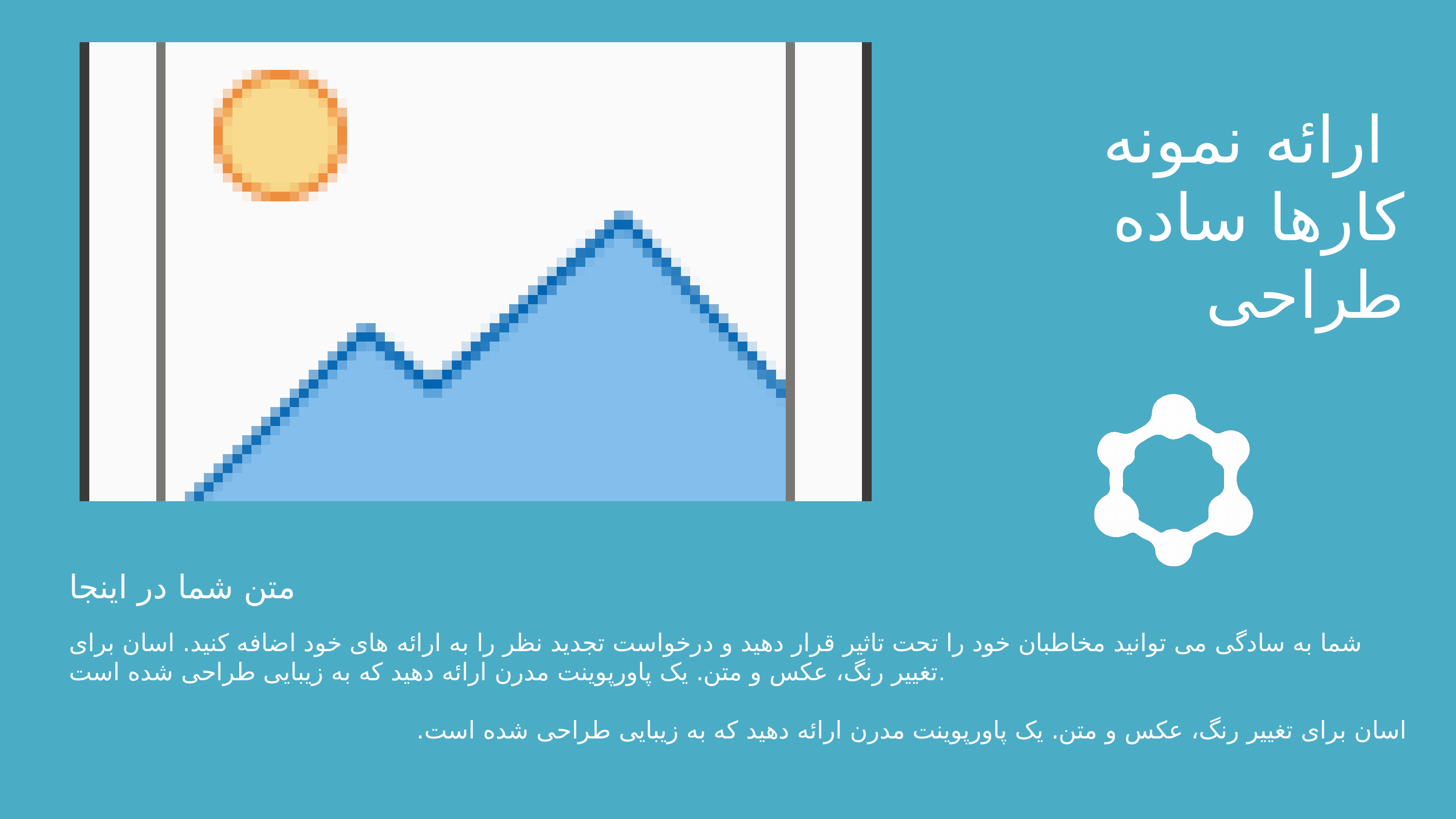

ارائه نمونه
کارها ساده
طراحی

متن شما در اینجا

شما به سادگی می توانید مخاطبان خود را تحت تاثیر قرار دهید و درخواست تجدید نظر را به ارائه های خود اضافه کنید. اسان برای تغییر رنگ، عکس و متن. یک پاورپوینت مدرن ارائه دهید که به زیبایی طراحی شده است.

اسان برای تغییر رنگ، عکس و متن. یک پاورپوینت مدرن ارائه دهید که به زیبایی طراحی شده است.